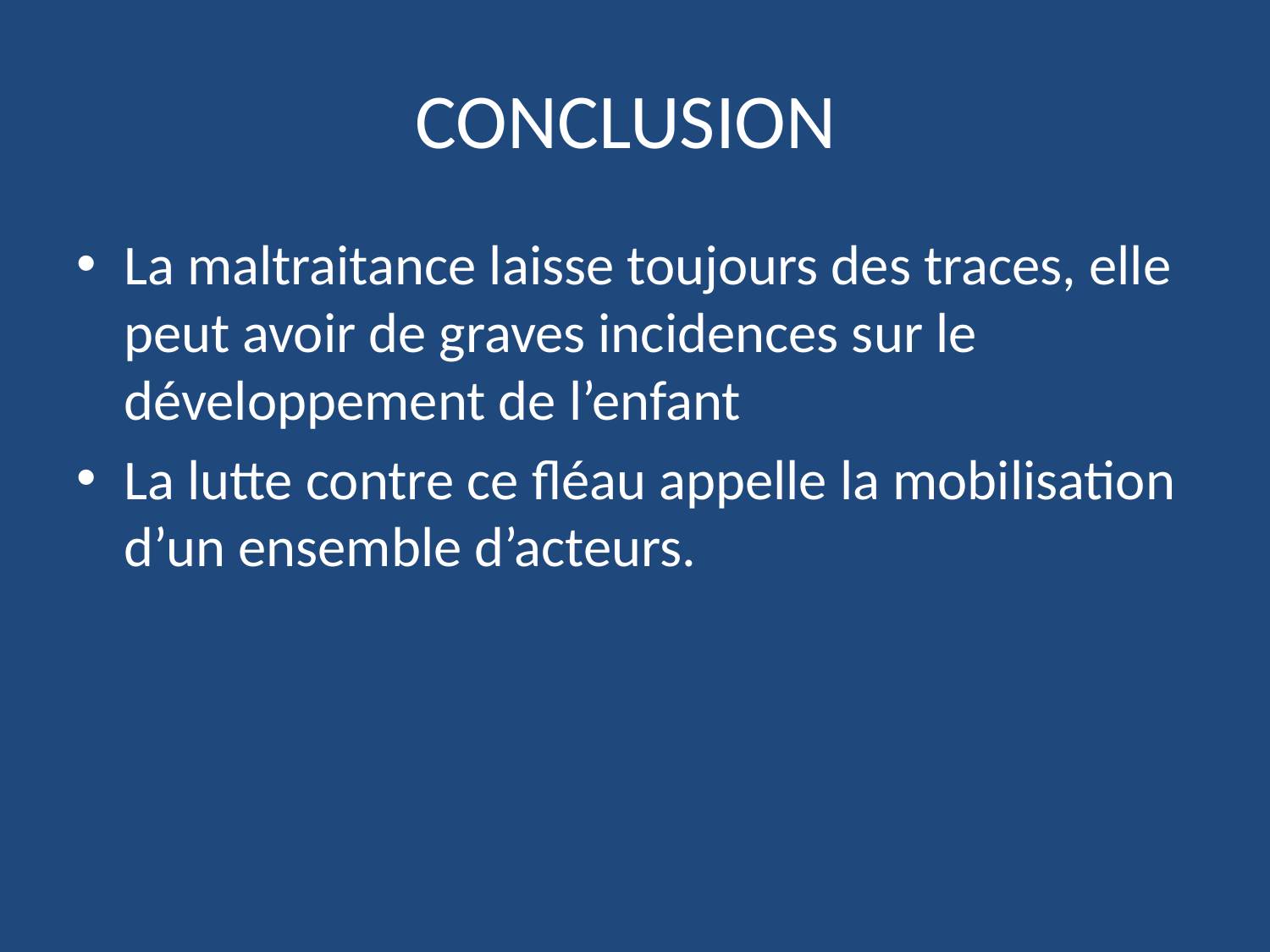

# CONCLUSION
La maltraitance laisse toujours des traces, elle peut avoir de graves incidences sur le développement de l’enfant
La lutte contre ce fléau appelle la mobilisation d’un ensemble d’acteurs.